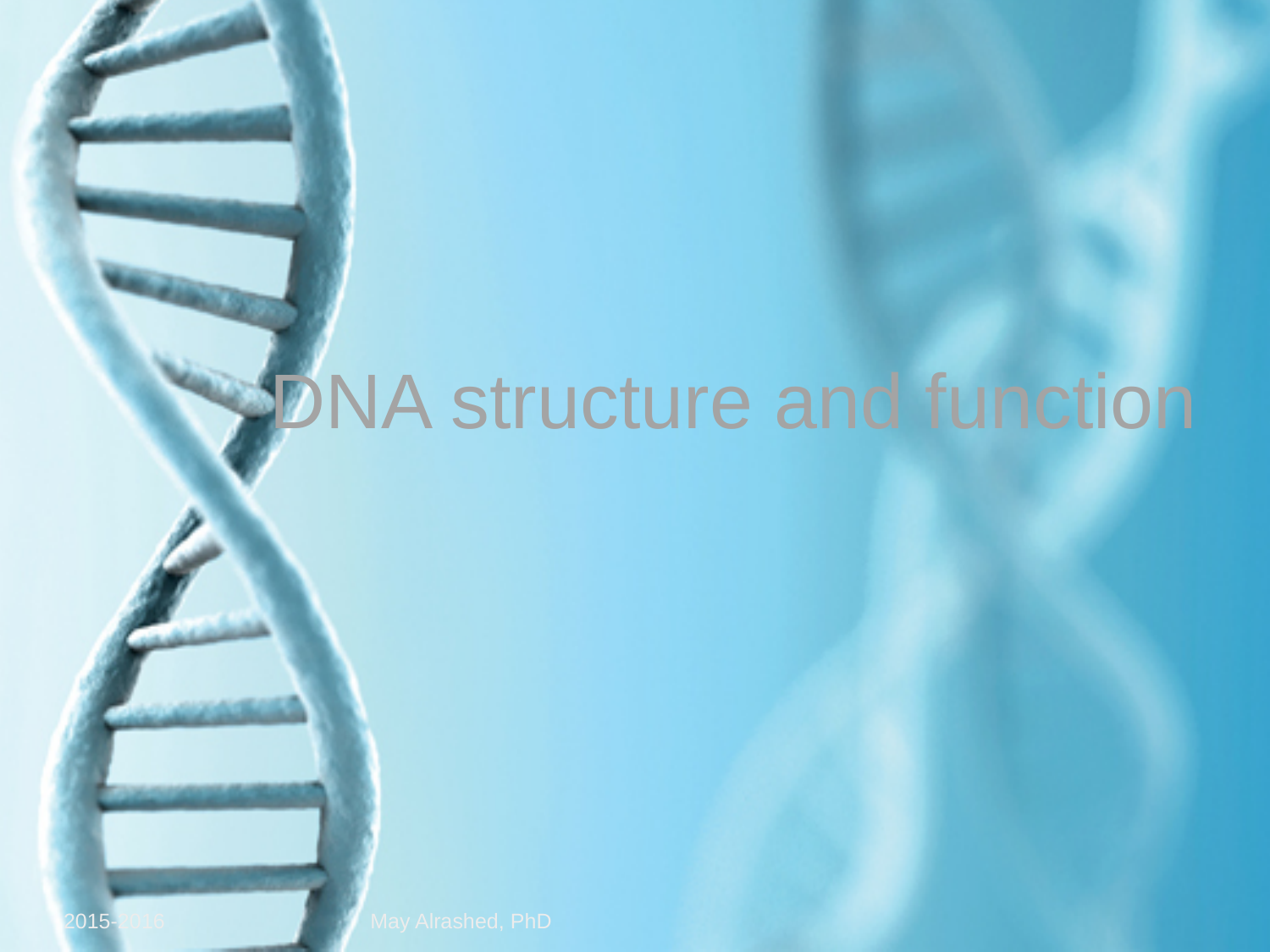

# DNA structure and function
2015-2016
May Alrashed, PhD